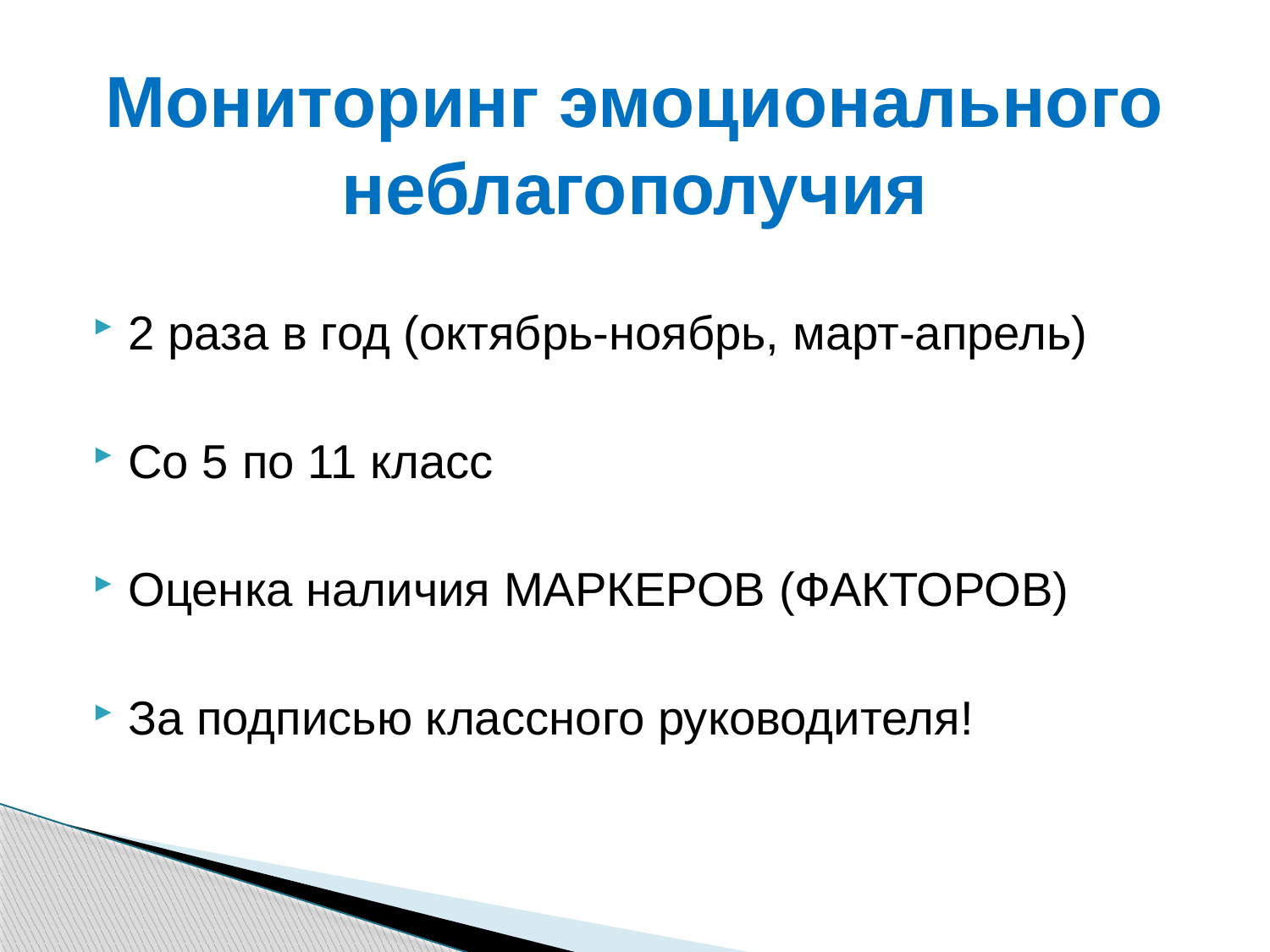

# Мониторинг эмоционального неблагополучия
2 раза в год (октябрь-ноябрь, март-апрель)

Со 5 по 11 класс

Оценка наличия МАРКЕРОВ (ФАКТОРОВ)

За подписью классного руководителя!